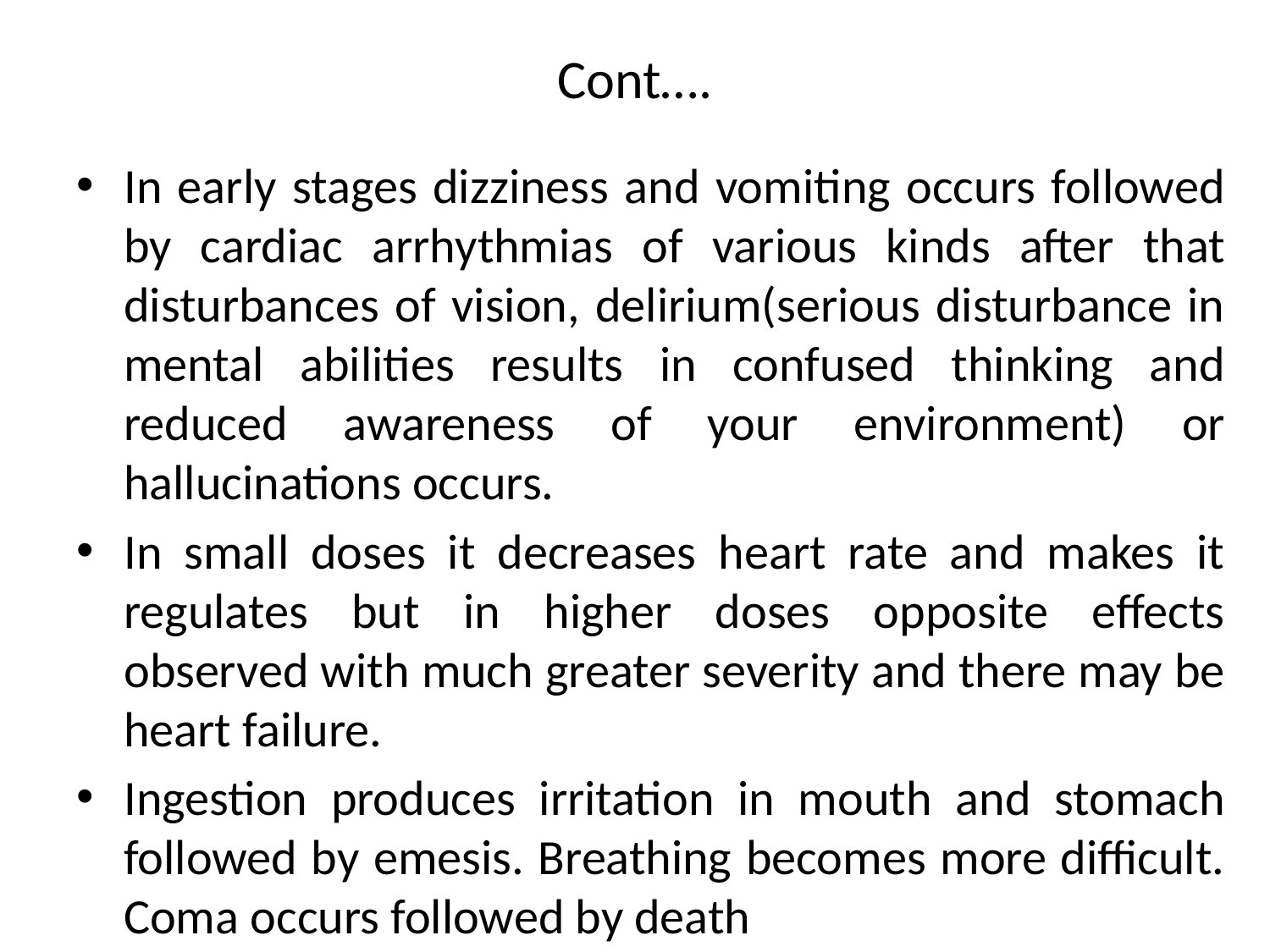

# Cont….
In early stages dizziness and vomiting occurs followed by cardiac arrhythmias of various kinds after that disturbances of vision, delirium(serious disturbance in mental abilities results in confused thinking and reduced awareness of your environment) or hallucinations occurs.
In small doses it decreases heart rate and makes it regulates but in higher doses opposite effects observed with much greater severity and there may be heart failure.
Ingestion produces irritation in mouth and stomach followed by emesis. Breathing becomes more difficult. Coma occurs followed by death